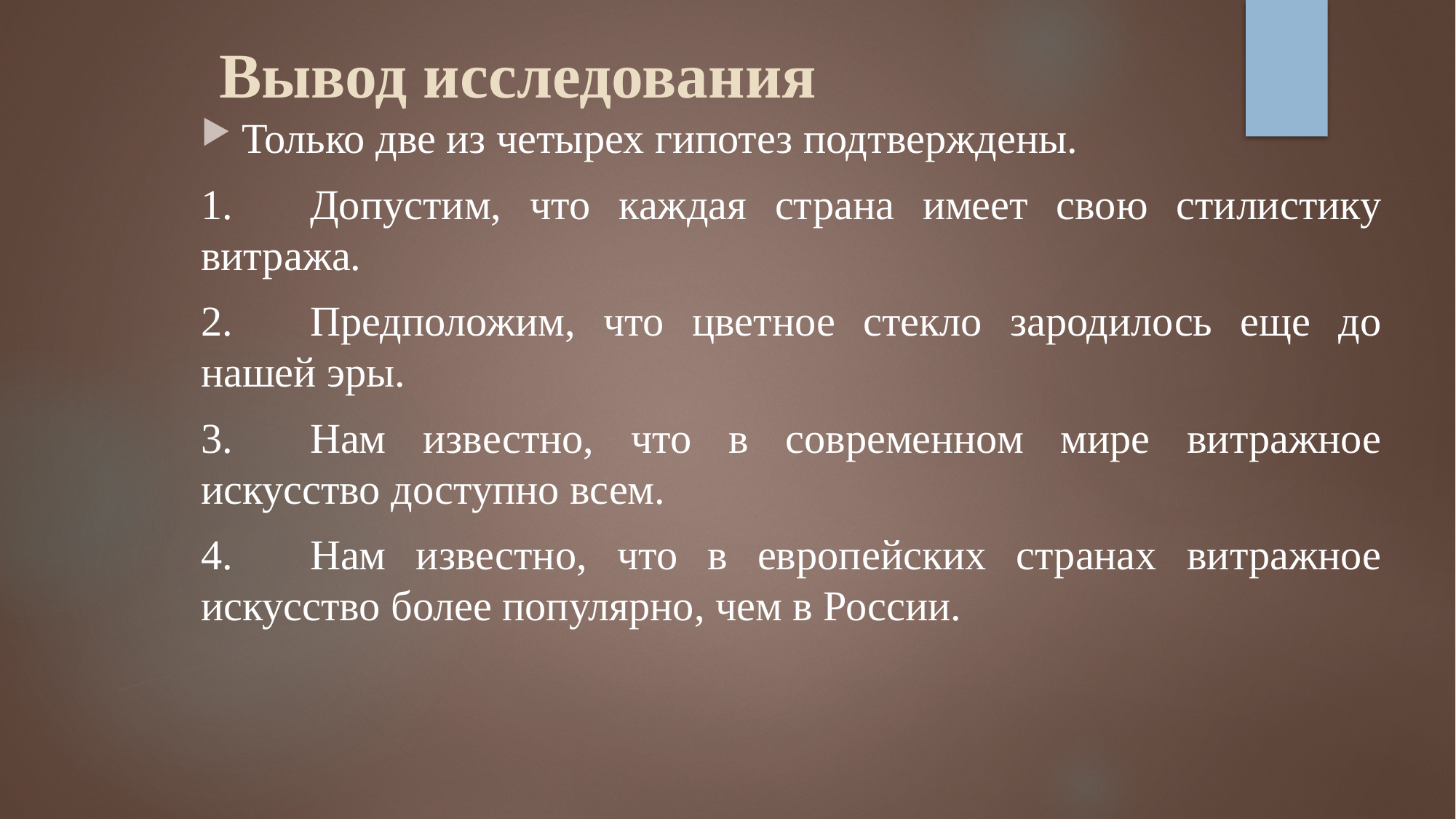

# Вывод исследования
Только две из четырех гипотез подтверждены.
1.	Допустим, что каждая страна имеет свою стилистику витража.
2.	Предположим, что цветное стекло зародилось еще до нашей эры.
3.	Нам известно, что в современном мире витражное искусство доступно всем.
4.	Нам известно, что в европейских странах витражное искусство более популярно, чем в России.